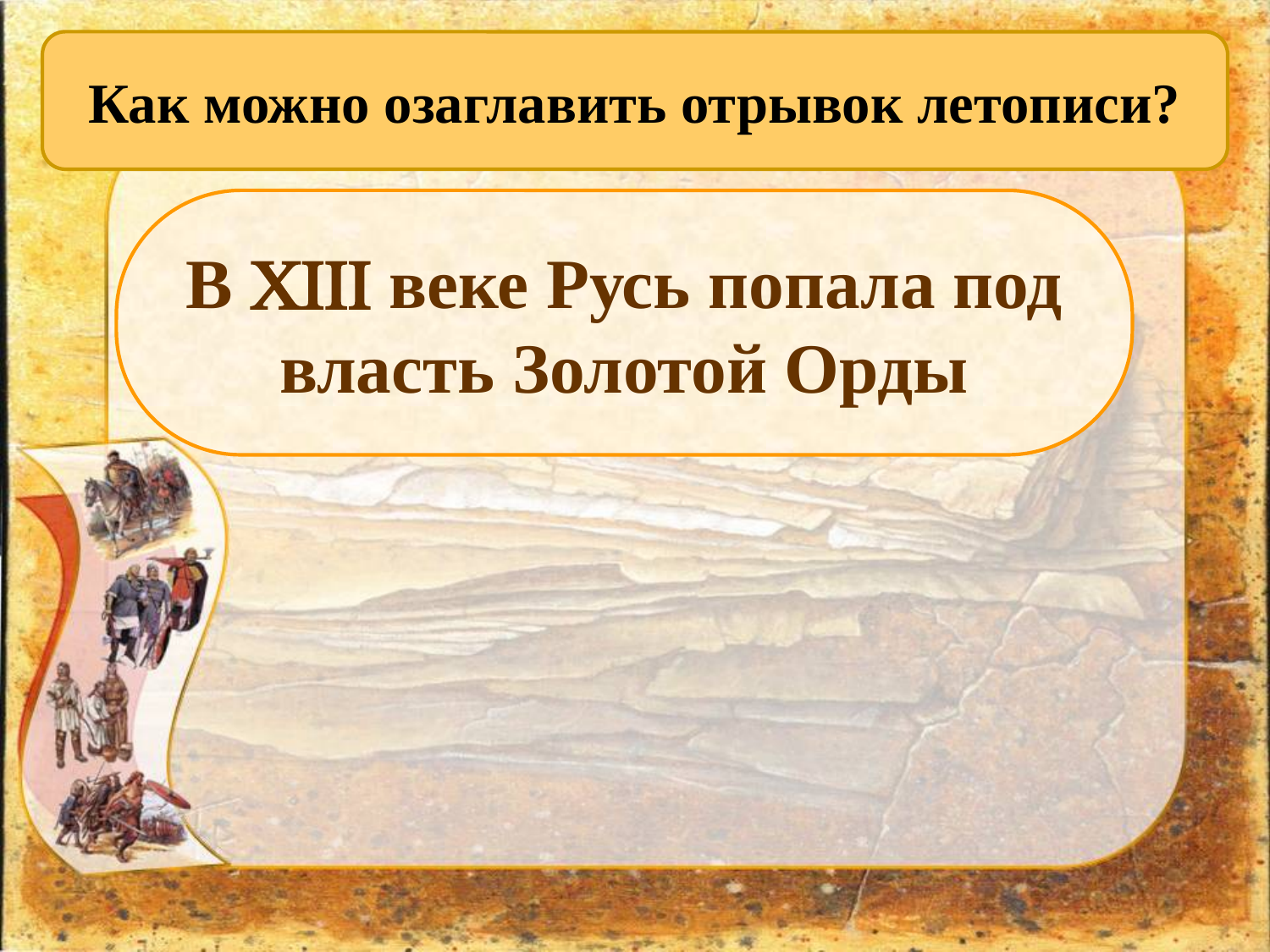

Как можно озаглавить отрывок летописи?
В ΧΙΙΙ веке Русь попала под власть Золотой Орды